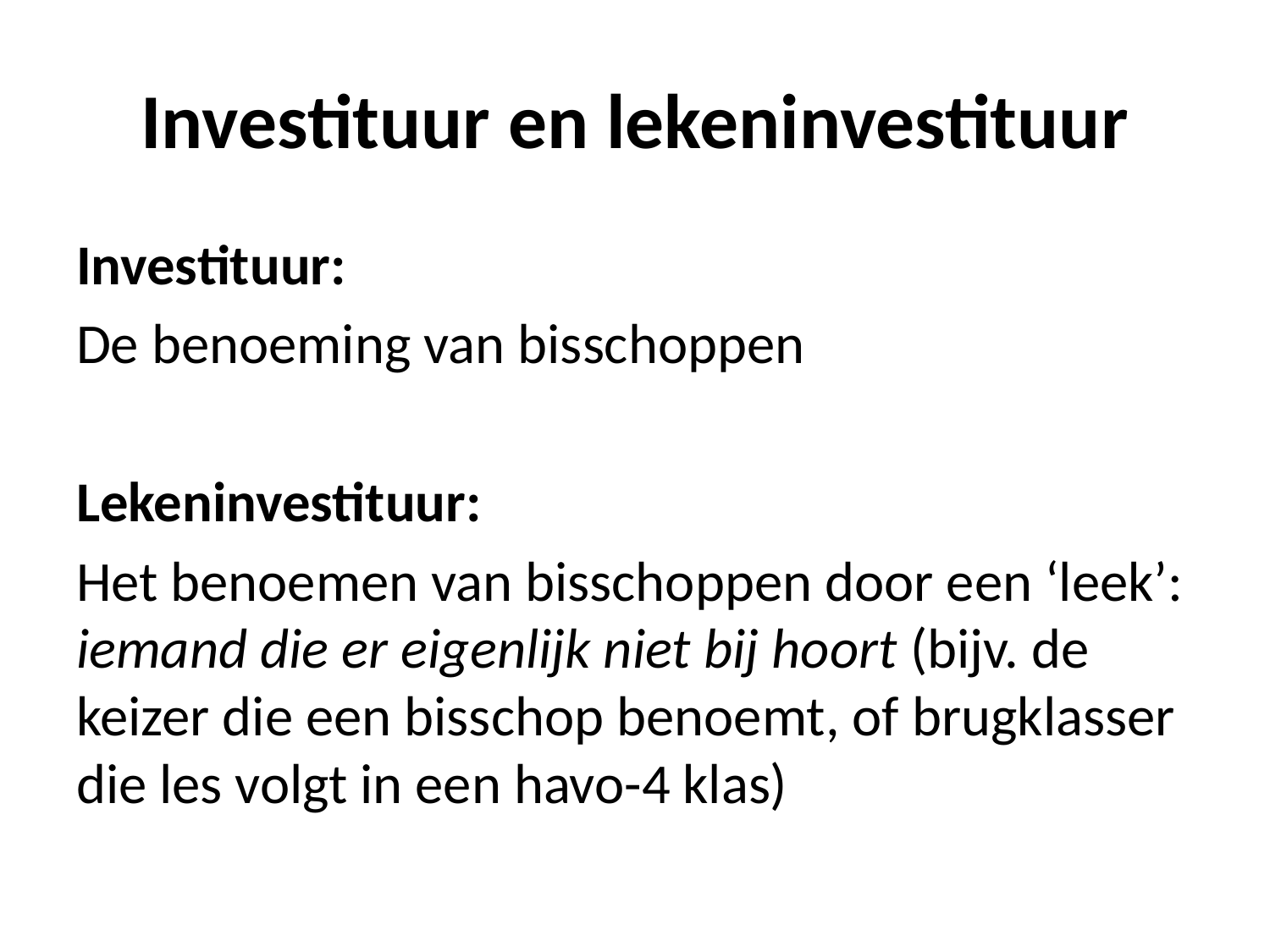

# Investituur en lekeninvestituur
Investituur:
De benoeming van bisschoppen

Lekeninvestituur:
Het benoemen van bisschoppen door een ‘leek’: iemand die er eigenlijk niet bij hoort (bijv. de keizer die een bisschop benoemt, of brugklasser die les volgt in een havo-4 klas)